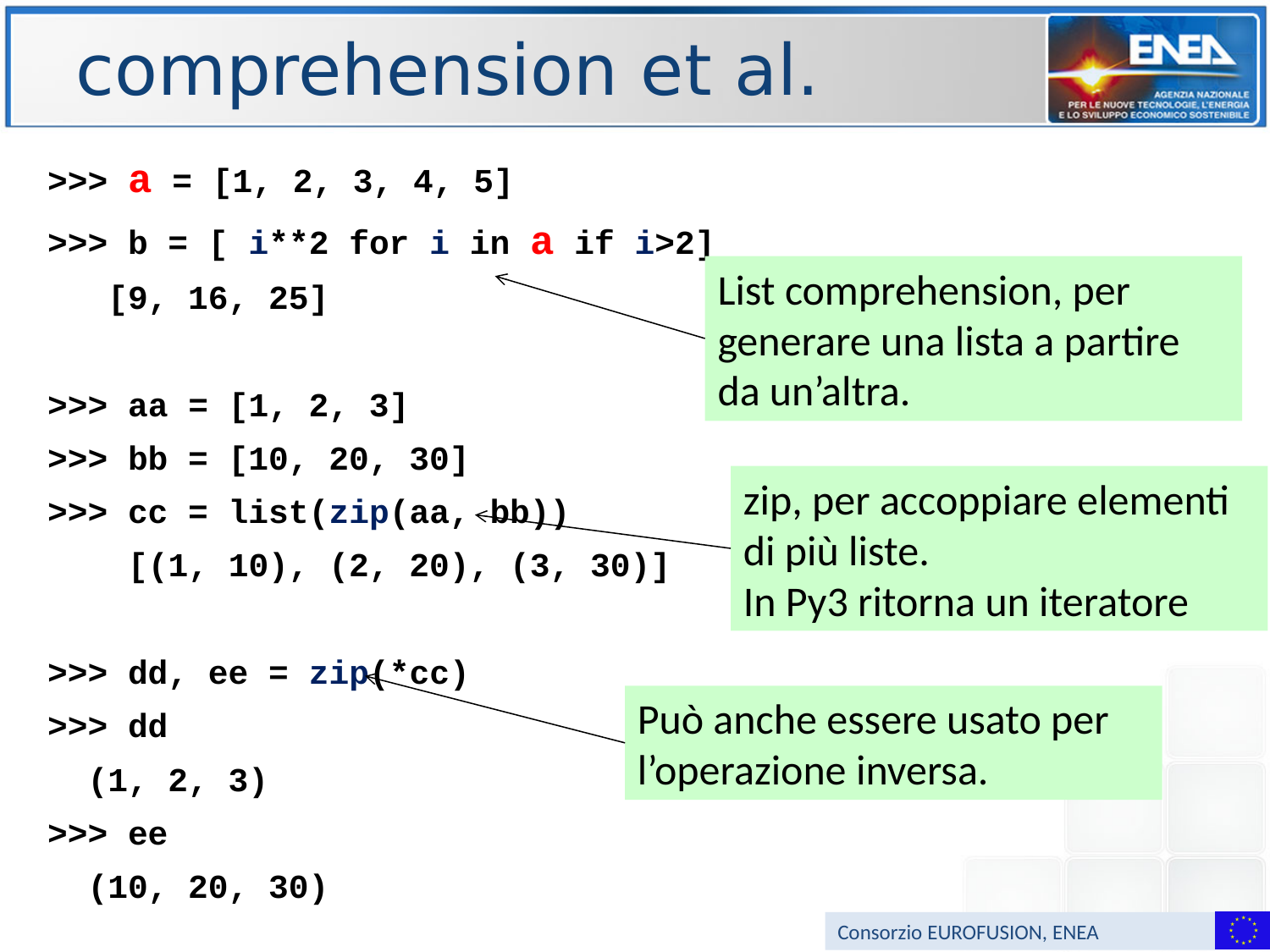

# comprehension et al.
>>> a = [1, 2, 3, 4, 5]
>>> b = [ i**2 for i in a if i>2]
   [9, 16, 25]

>>> aa = [1, 2, 3]
>>> bb = [10, 20, 30]
>>> cc = list(zip(aa, bb))
    [(1, 10), (2, 20), (3, 30)]

>>> dd, ee = zip(*cc)
>>> dd
  (1, 2, 3)
>>> ee
  (10, 20, 30)
List comprehension, per generare una lista a partire da un’altra.
zip, per accoppiare elementi di più liste.
In Py3 ritorna un iteratore
Può anche essere usato per l’operazione inversa.